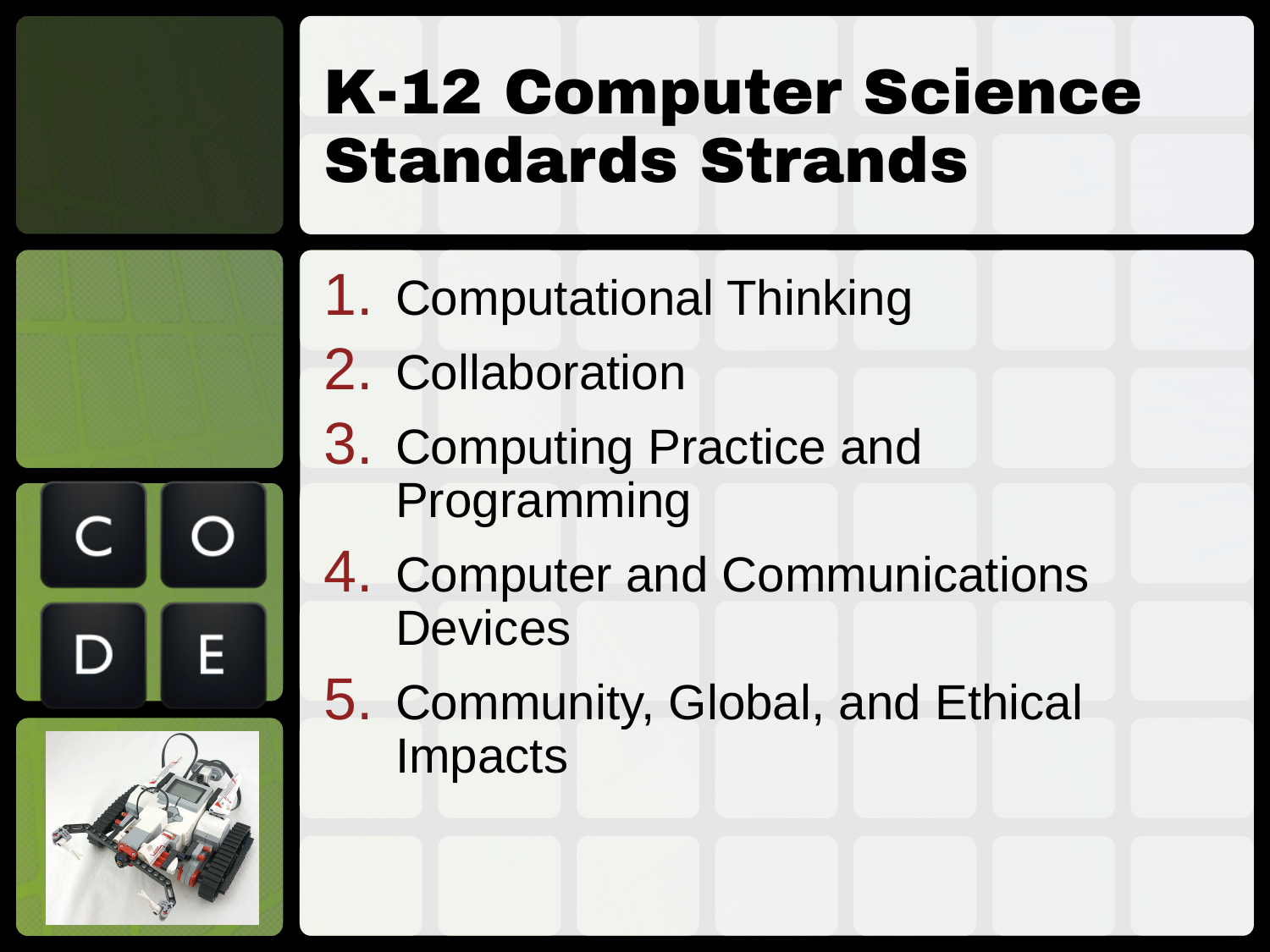

# K-12 Computer Science Standards Strands
Computational Thinking
Collaboration
Computing Practice and Programming
Computer and Communications Devices
Community, Global, and Ethical Impacts